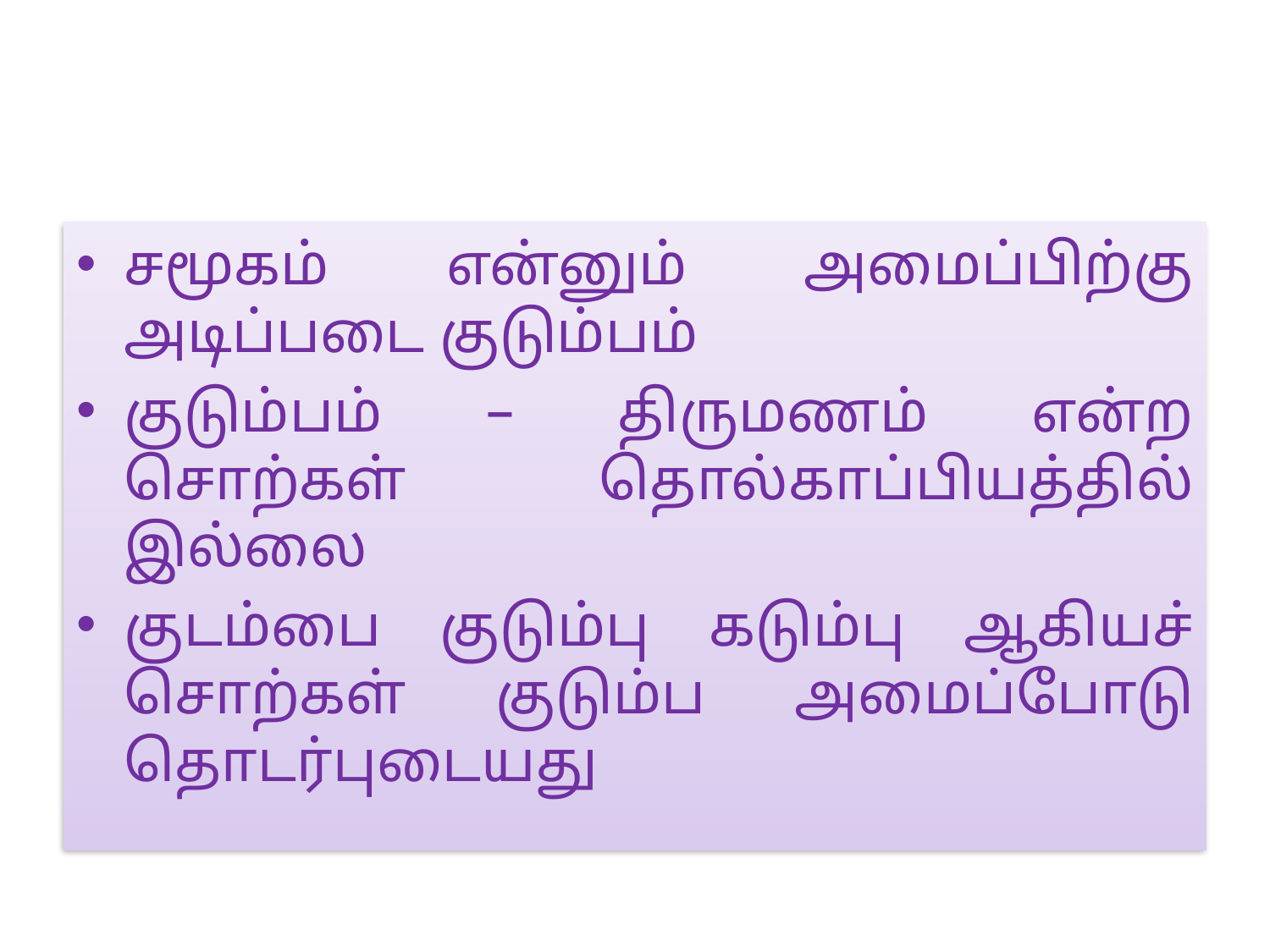

சமூகம் என்னும் அமைப்பிற்கு அடிப்படை குடும்பம்
குடும்பம் – திருமணம் என்ற சொற்கள் தொல்காப்பியத்தில் இல்லை
குடம்பை குடும்பு கடும்பு ஆகியச் சொற்கள் குடும்ப அமைப்போடு தொடர்புடையது